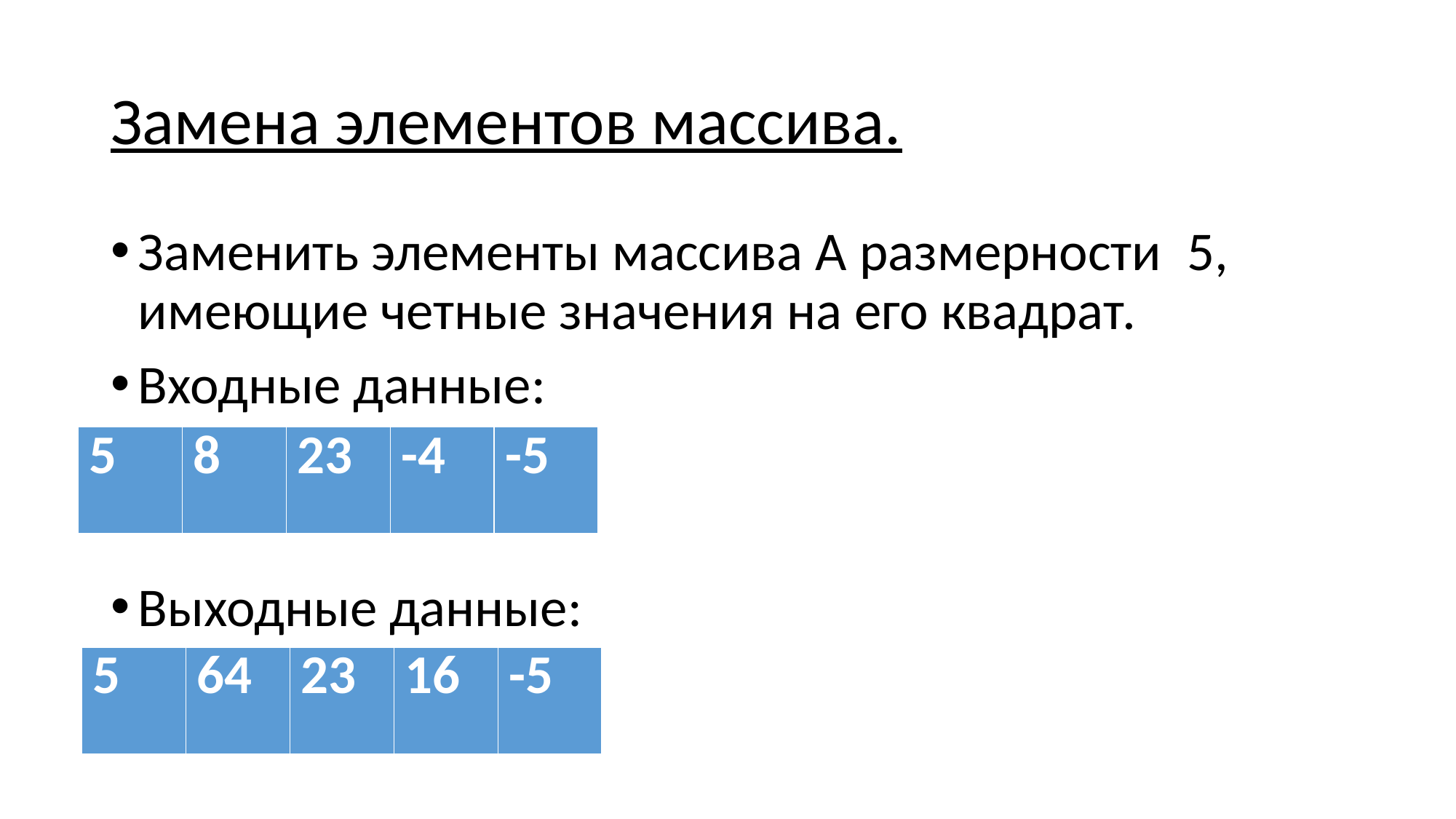

# Замена элементов массива.
Заменить элементы массива А размерности  5, имеющие четные значения на его квадрат.
Входные данные:

Выходные данные:

| 5 | 8 | 23 | -4 | -5 |
| --- | --- | --- | --- | --- |
| 5 | 64 | 23 | 16 | -5 |
| --- | --- | --- | --- | --- |